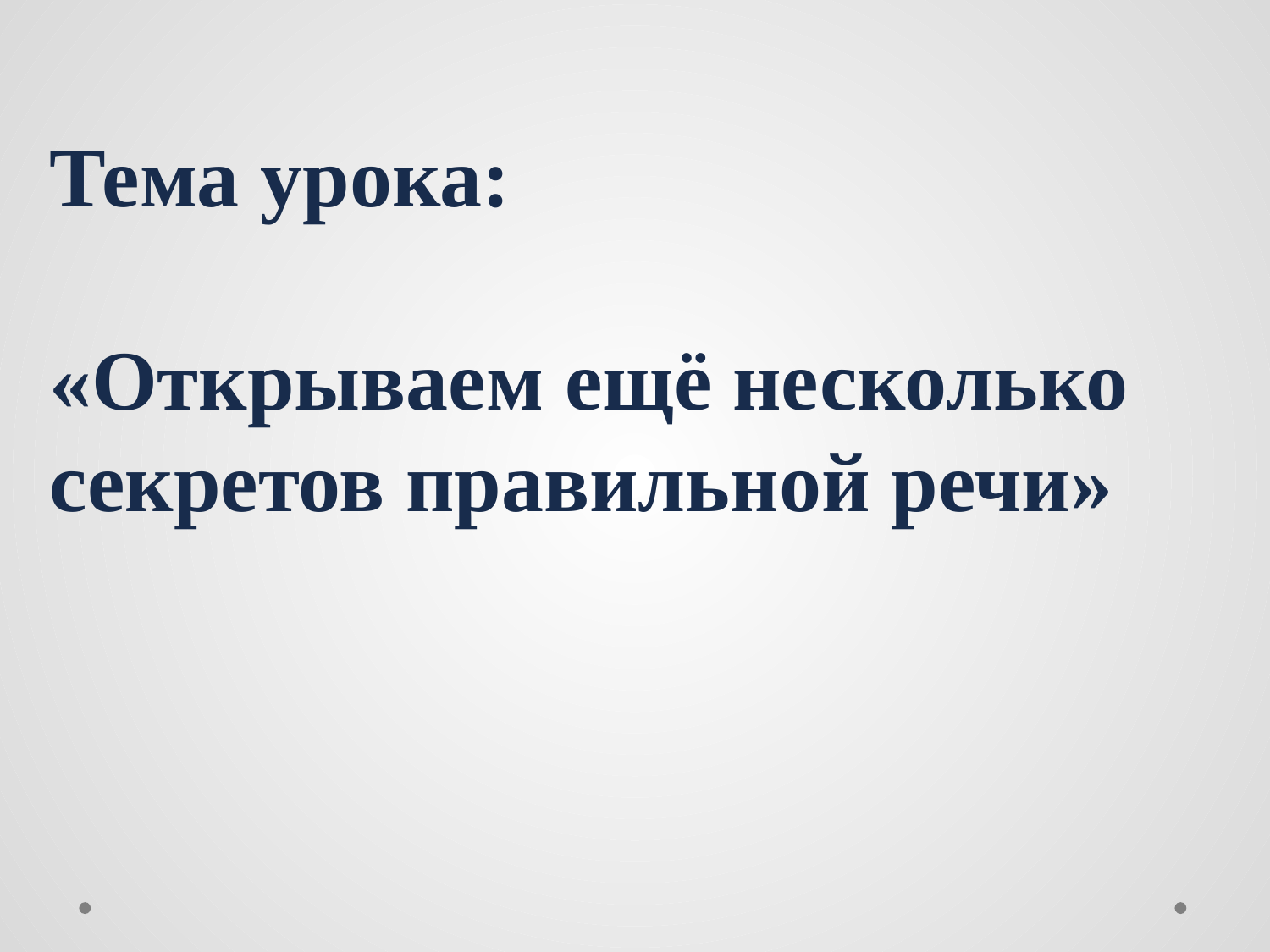

Тема урока:
«Открываем ещё несколько секретов правильной речи»